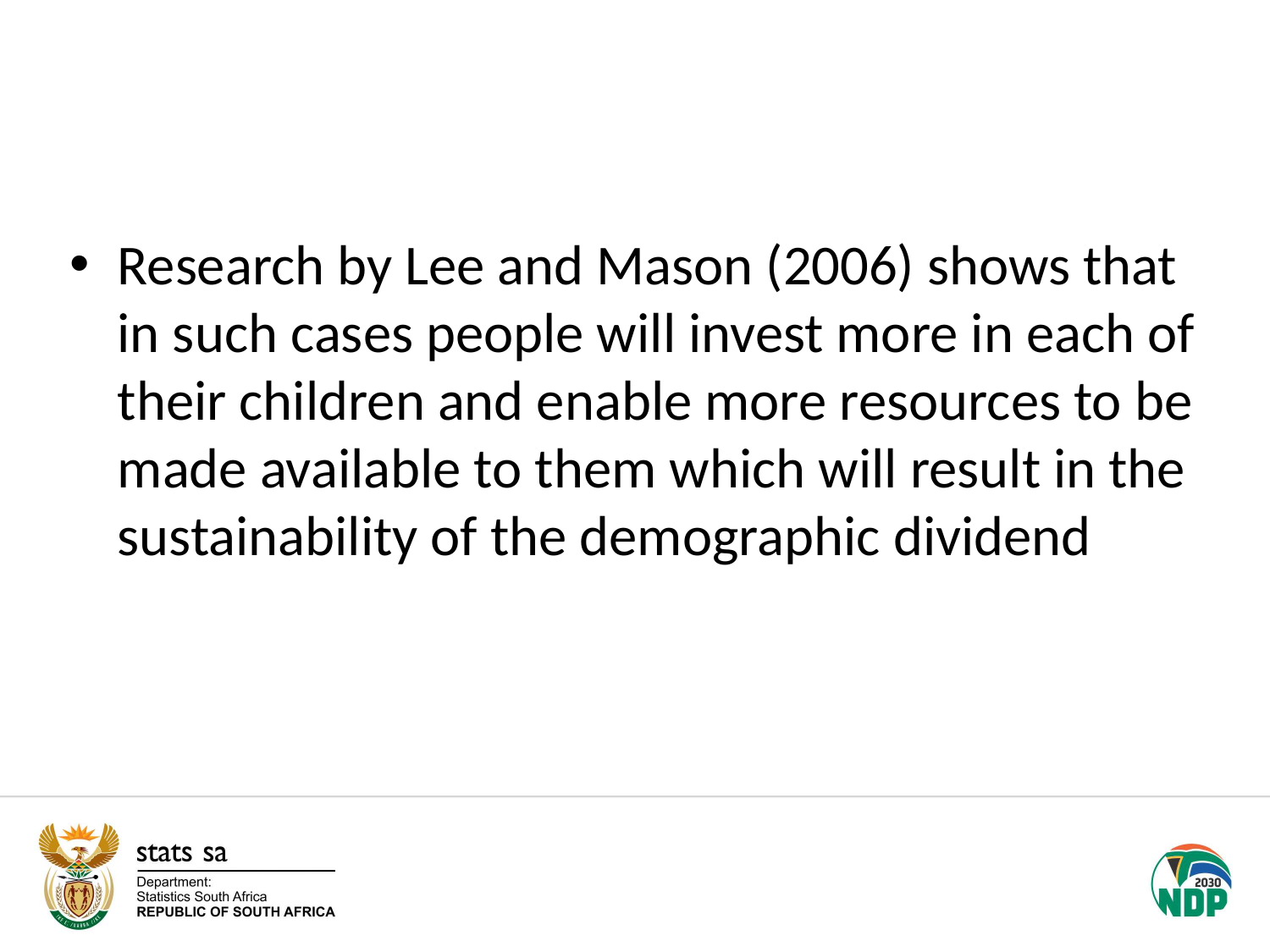

#
Research by Lee and Mason (2006) shows that in such cases people will invest more in each of their children and enable more resources to be made available to them which will result in the sustainability of the demographic dividend